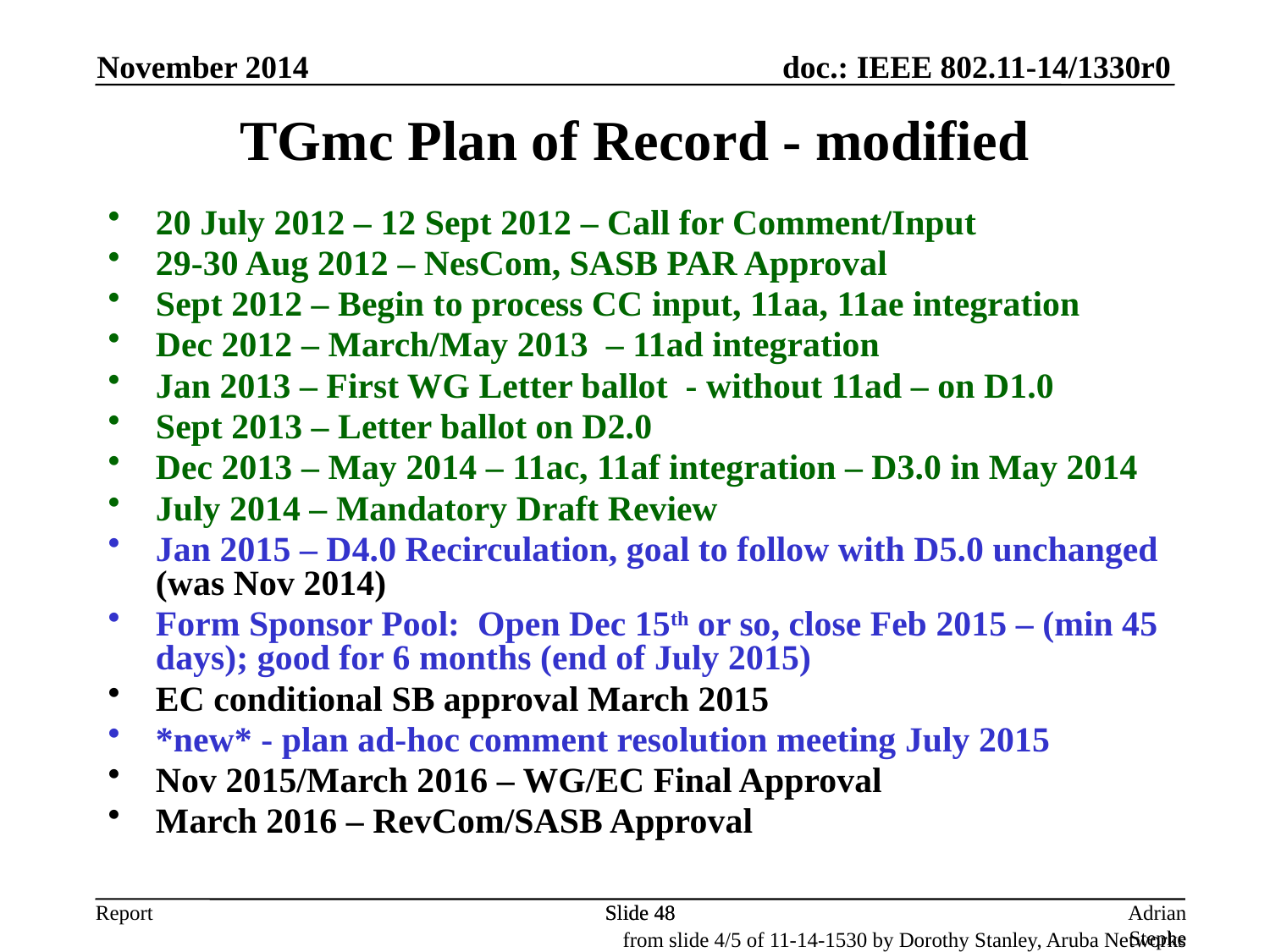

November 2014
TGmc Plan of Record - modified
20 July 2012 – 12 Sept 2012 – Call for Comment/Input
29-30 Aug 2012 – NesCom, SASB PAR Approval
Sept 2012 – Begin to process CC input, 11aa, 11ae integration
Dec 2012 – March/May 2013  – 11ad integration
Jan 2013 – First WG Letter ballot  - without 11ad – on D1.0
Sept 2013 – Letter ballot on D2.0
Dec 2013 – May 2014 – 11ac, 11af integration – D3.0 in May 2014
July 2014 – Mandatory Draft Review
Jan 2015 – D4.0 Recirculation, goal to follow with D5.0 unchanged (was Nov 2014)
Form Sponsor Pool:  Open Dec 15th or so, close Feb 2015 – (min 45 days); good for 6 months (end of July 2015)
EC conditional SB approval March 2015
*new* - plan ad-hoc comment resolution meeting July 2015
Nov 2015/March 2016 – WG/EC Final Approval
March 2016 – RevCom/SASB Approval
Slide 48
Slide 48
Adrian Stephens, Intel Corporation
from slide 4/5 of 11-14-1530 by Dorothy Stanley, Aruba Networks